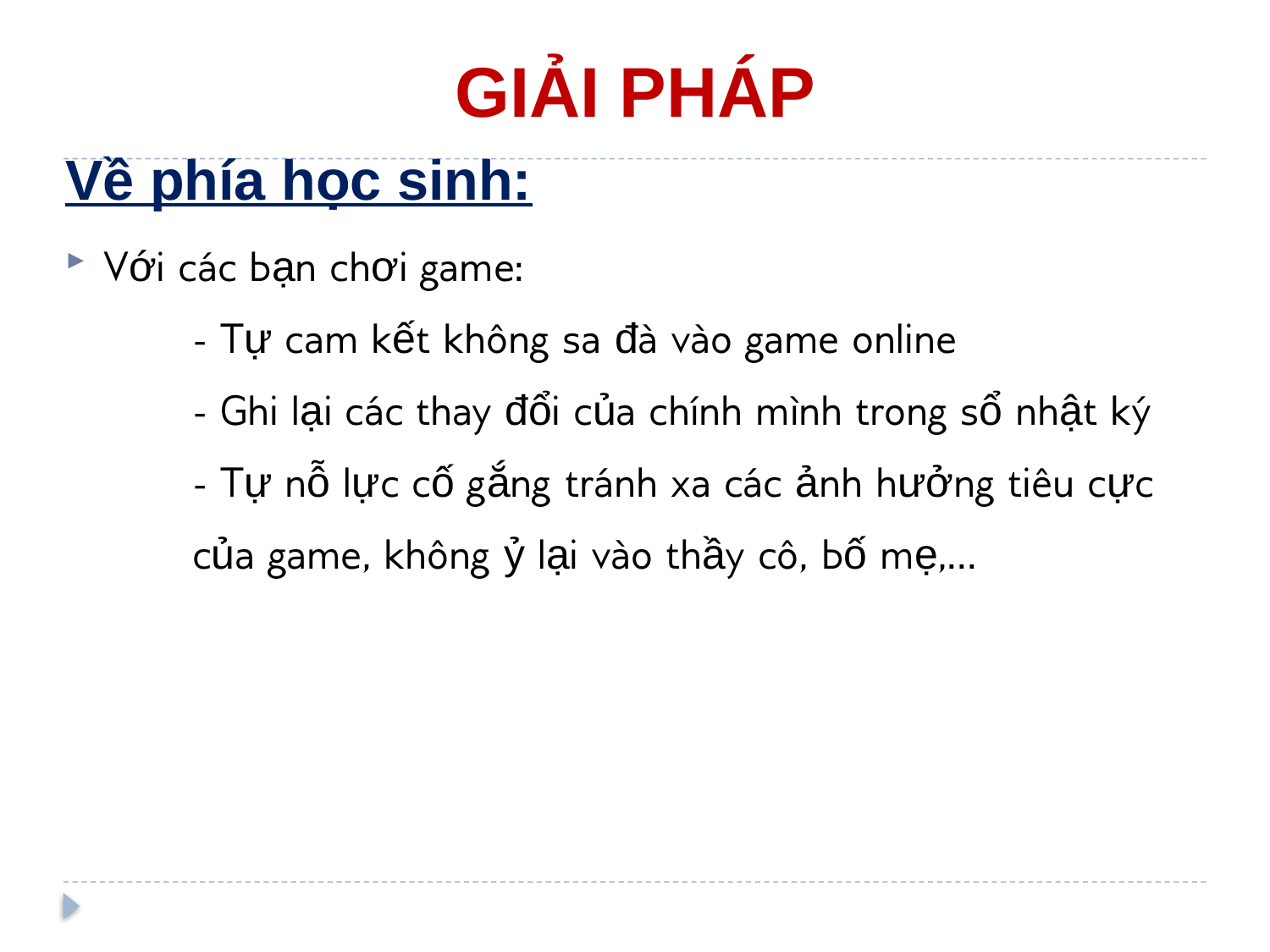

# GIẢI PHÁP
Về phía học sinh:
Với các bạn chơi game:
	- Tự cam kết không sa đà vào game online
	- Ghi lại các thay đổi của chính mình trong sổ nhật ký
	- Tự nỗ lực cố gắng tránh xa các ảnh hưởng tiêu cực
	của game, không ỷ lại vào thầy cô, bố mẹ,...